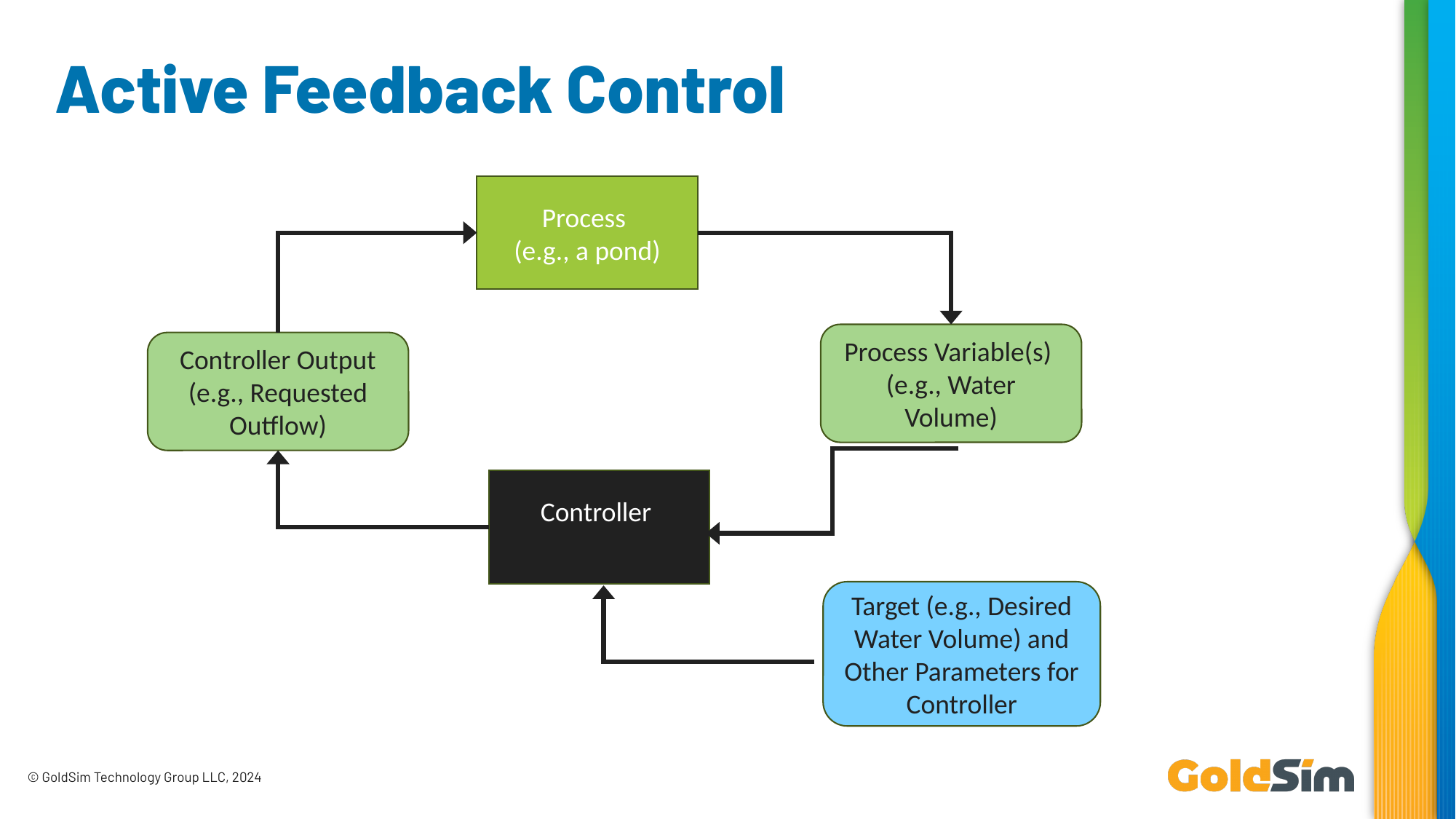

# Active Feedback Control
Process
(e.g., a pond)
Process Variable(s)
(e.g., Water Volume)
Controller Output
(e.g., Requested Outflow)
Controller
Target (e.g., Desired Water Volume) and Other Parameters for Controller
© GoldSim Technology Group LLC, 2024